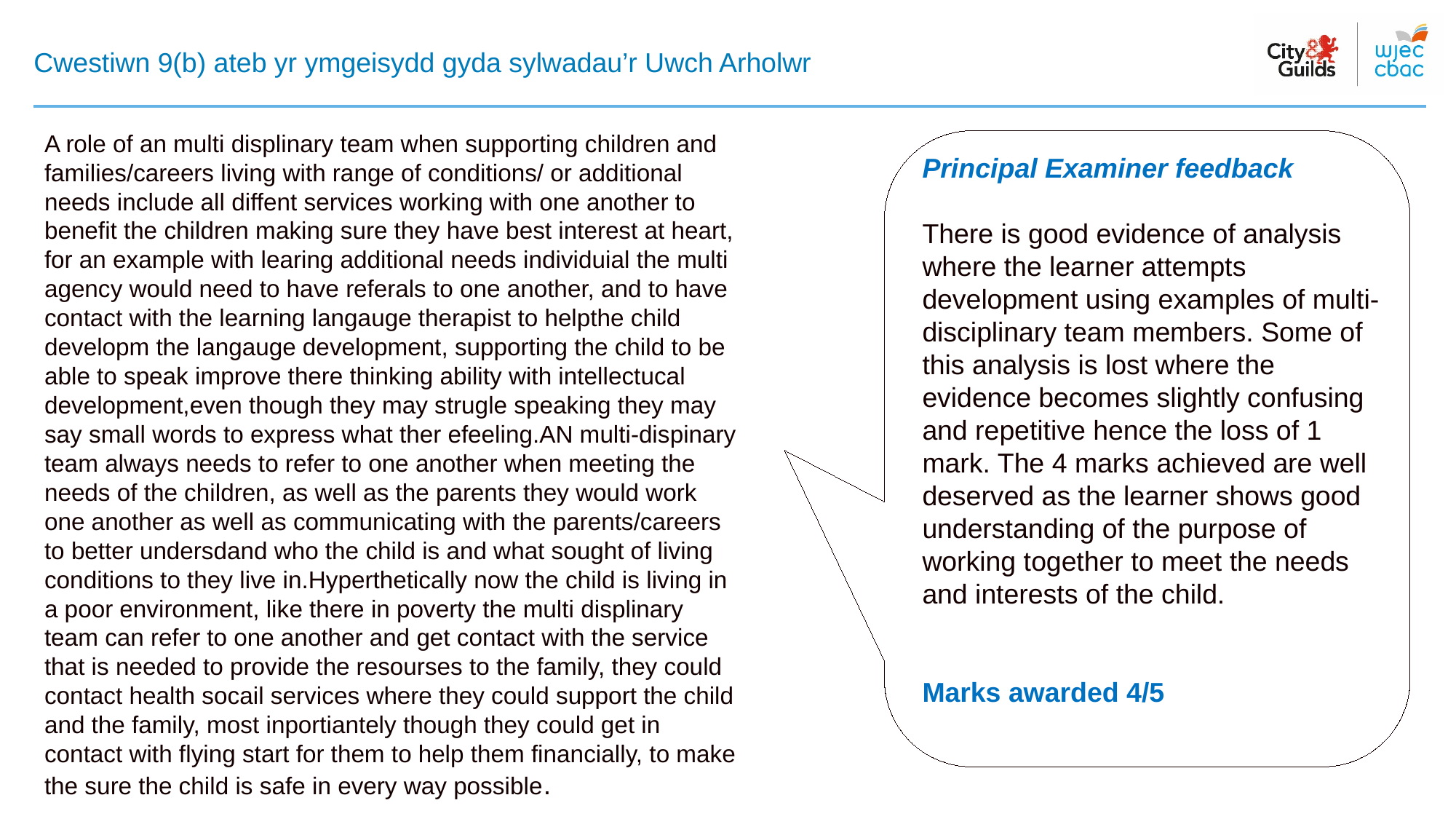

# Cwestiwn 9(b) ateb yr ymgeisydd gyda sylwadau’r Uwch Arholwr
A role of an multi displinary team when supporting children and families/careers living with range of conditions/ or additional needs include all diffent services working with one another to benefit the children making sure they have best interest at heart, for an example with learing additional needs individuial the multi agency would need to have referals to one another, and to have contact with the learning langauge therapist to helpthe child developm the langauge development, supporting the child to be able to speak improve there thinking ability with intellectucal development,even though they may strugle speaking they may say small words to express what ther efeeling.AN multi-dispinary team always needs to refer to one another when meeting the needs of the children, as well as the parents they would work one another as well as communicating with the parents/careers to better undersdand who the child is and what sought of living conditions to they live in.Hyperthetically now the child is living in a poor environment, like there in poverty the multi displinary team can refer to one another and get contact with the service that is needed to provide the resourses to the family, they could contact health socail services where they could support the child and the family, most inportiantely though they could get in contact with flying start for them to help them financially, to make the sure the child is safe in every way possible.

Principal Examiner feedback
There is good evidence of analysis where the learner attempts development using examples of multi-disciplinary team members. Some of this analysis is lost where the evidence becomes slightly confusing and repetitive hence the loss of 1 mark. The 4 marks achieved are well deserved as the learner shows good understanding of the purpose of working together to meet the needs and interests of the child.

Marks awarded 4/5